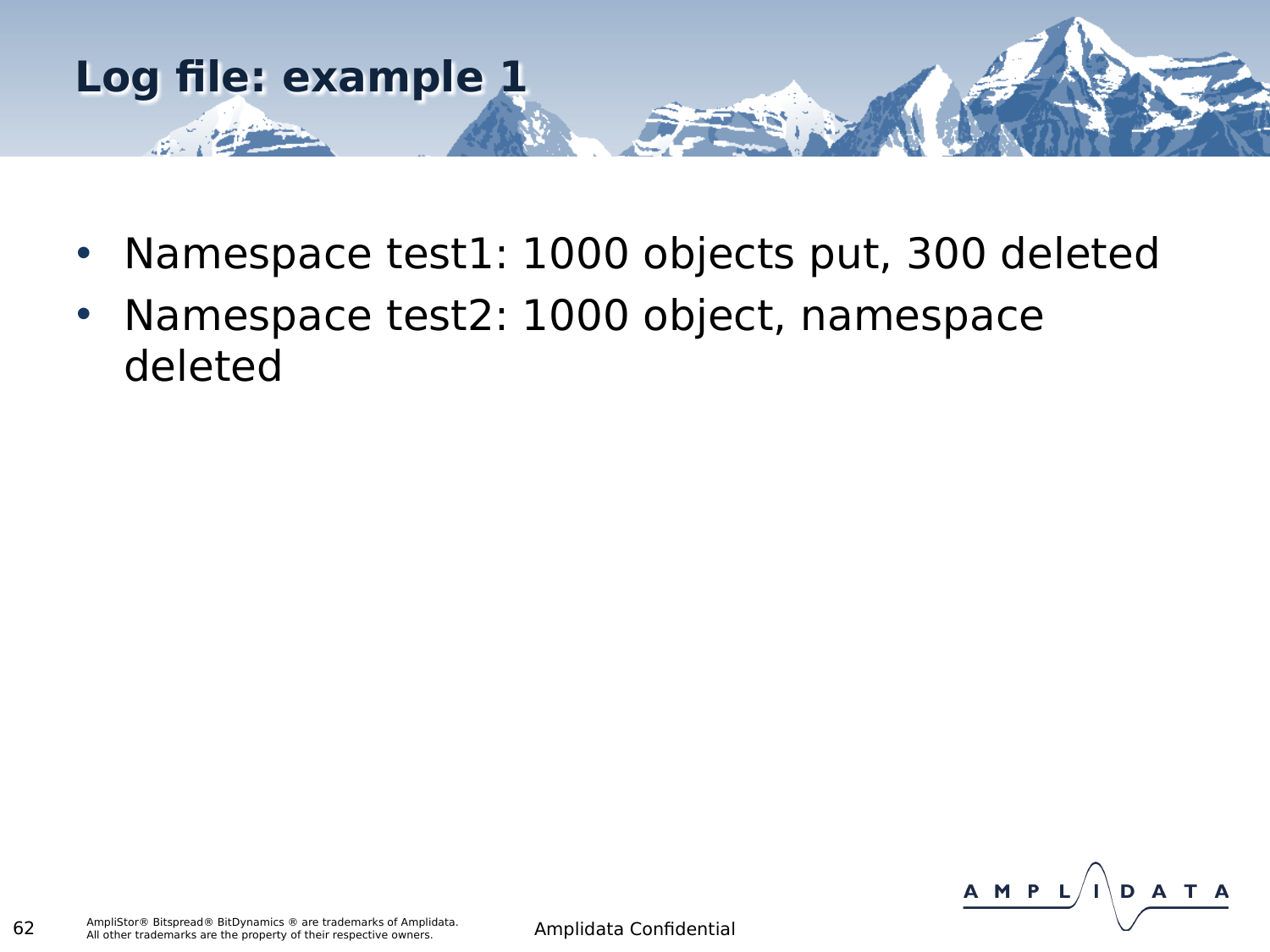

# Log file: example 1
Namespace test1: 1000 objects put, 300 deleted
Namespace test2: 1000 object, namespace deleted

62
Amplidata Confidential